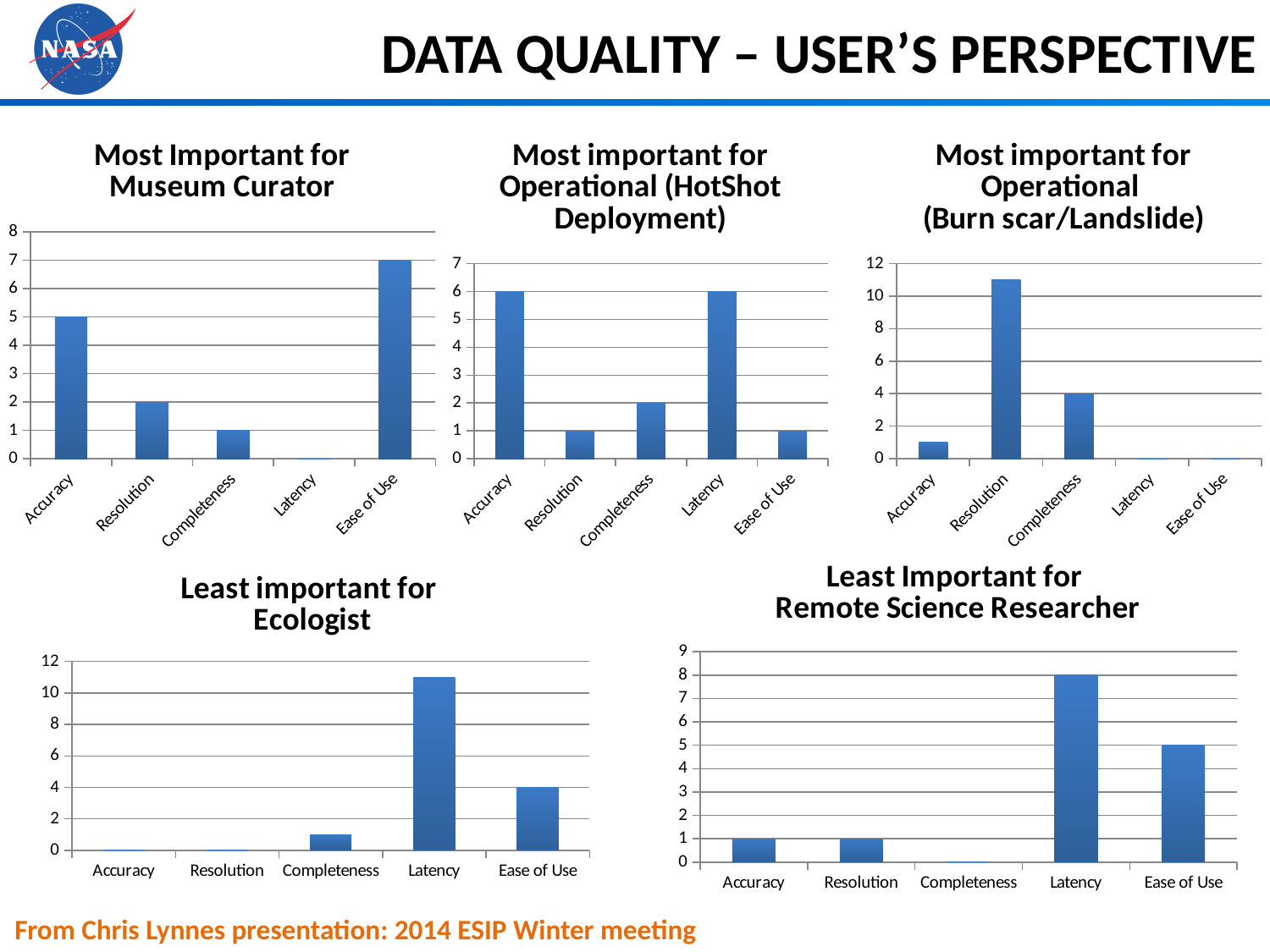

# Data Quality – User’s perspective

### Chart:

| Category | Most Important for Museum Curator |
|---|---|
| Accuracy | 5.0 |
| Resolution | 2.0 |
| Completeness | 1.0 |
| Latency | 0.0 |
| Ease of Use | 7.0 |

### Chart:

| Category | Most important for Operational (HotShot Deployment) |
|---|---|
| Accuracy | 6.0 |
| Resolution | 1.0 |
| Completeness | 2.0 |
| Latency | 6.0 |
| Ease of Use | 1.0 |

### Chart: Most important for Operational (Burn scar/Landslide)

| Category | Most important for Operational (Burn scar/Landslide) |
|---|---|
| Accuracy | 1.0 |
| Resolution | 11.0 |
| Completeness | 4.0 |
| Latency | 0.0 |
| Ease of Use | 0.0 |

### Chart: Least Important for
Remote Science Researcher

| Category | Least Important for Remote Science Researcher |
|---|---|
| Accuracy | 1.0 |
| Resolution | 1.0 |
| Completeness | 0.0 |
| Latency | 8.0 |
| Ease of Use | 5.0 |

### Chart: Least important for
Ecologist

| Category | Least important for Ecologist |
|---|---|
| Accuracy | 0.0 |
| Resolution | 0.0 |
| Completeness | 1.0 |
| Latency | 11.0 |
| Ease of Use | 4.0 |
From Chris Lynnes presentation: 2014 ESIP Winter meeting